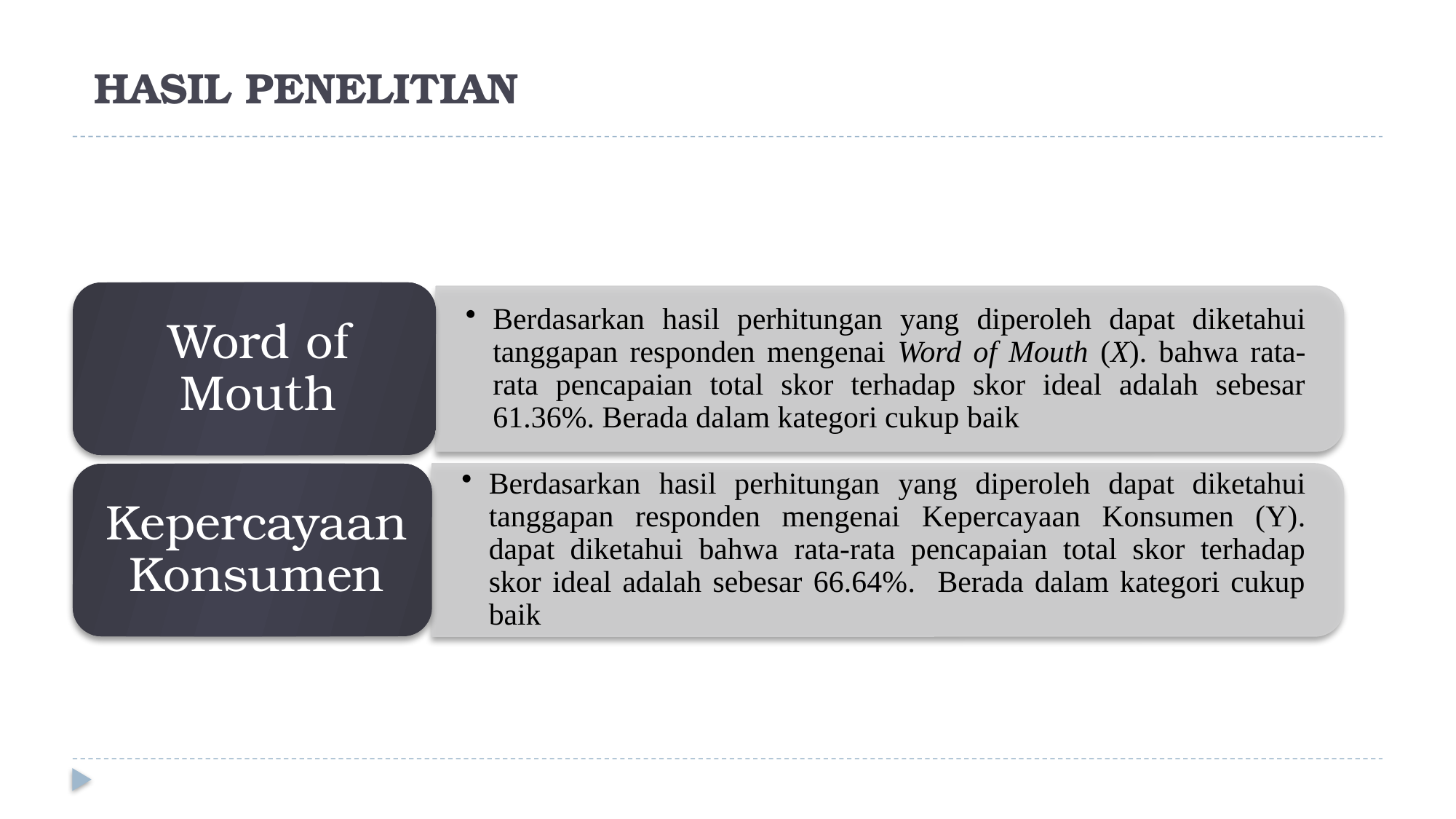

HASIL PENELITIAN
Berdasarkan hasil perhitungan yang diperoleh dapat diketahui tanggapan responden mengenai Word of Mouth (X). bahwa rata-rata pencapaian total skor terhadap skor ideal adalah sebesar 61.36%. Berada dalam kategori cukup baik
Word of Mouth
Berdasarkan hasil perhitungan yang diperoleh dapat diketahui tanggapan responden mengenai Kepercayaan Konsumen (Y). dapat diketahui bahwa rata-rata pencapaian total skor terhadap skor ideal adalah sebesar 66.64%.  Berada dalam kategori cukup baik
Kepercayaan Konsumen